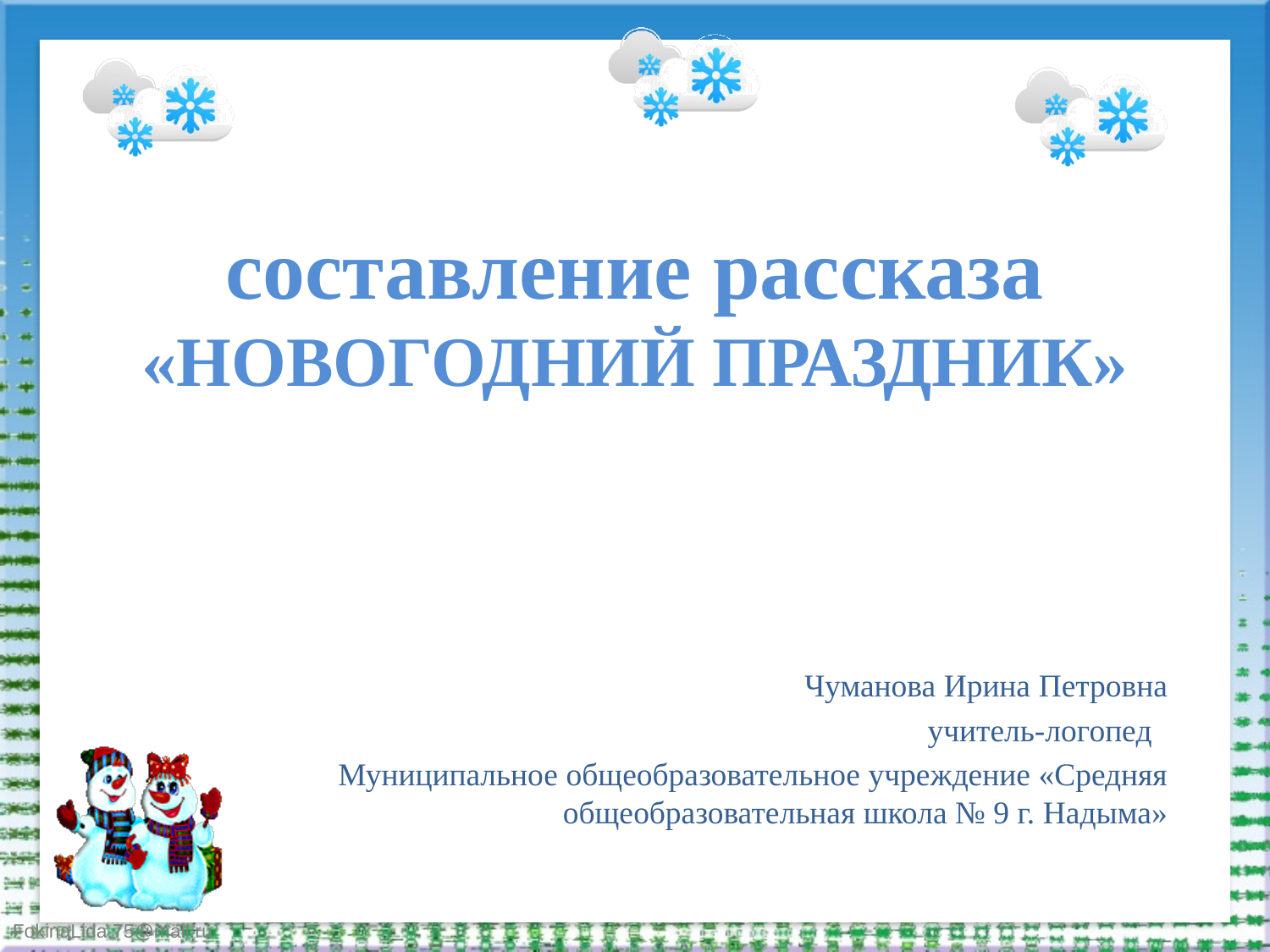

# составление рассказа «НОВОГОДНИЙ ПРАЗДНИК»

Чуманова Ирина Петровна
учитель-логопед
Муниципальное общеобразовательное учреждение «Средняя общеобразовательная школа № 9 г. Надыма»